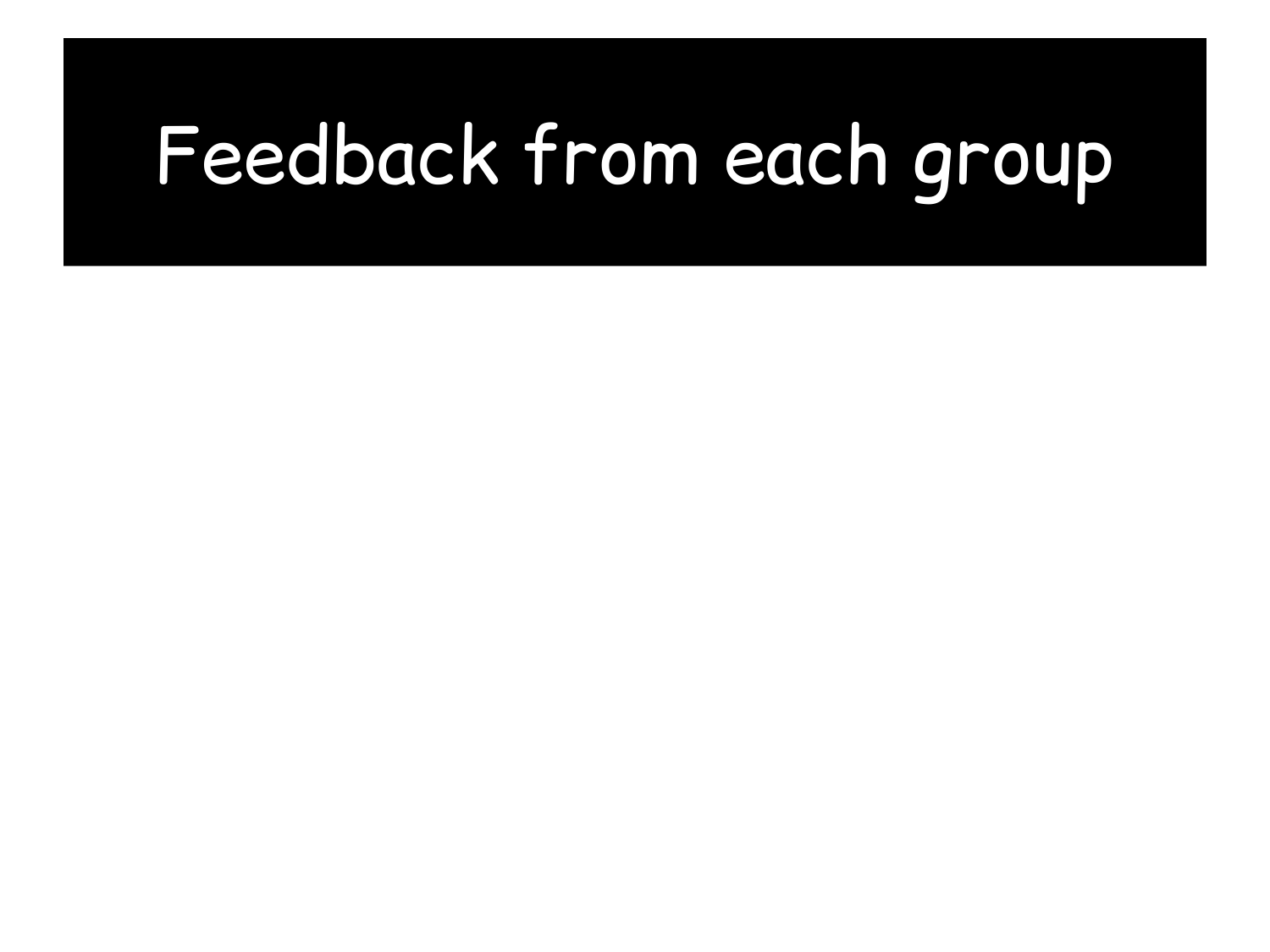

# Feedback from each group
Each group should feedback on:
Our greatest success so far
One significant challenge
Our best idea